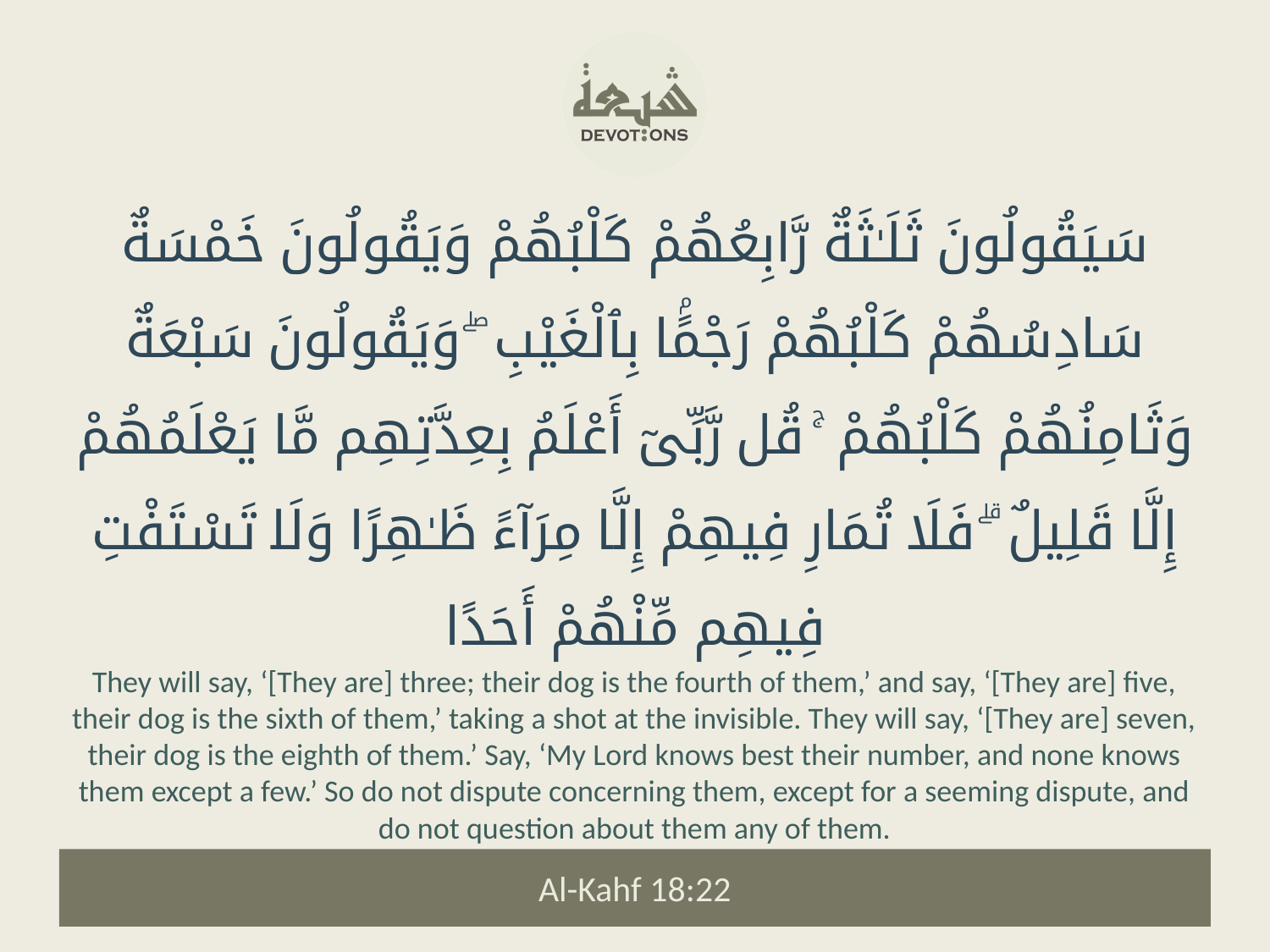

سَيَقُولُونَ ثَلَـٰثَةٌ رَّابِعُهُمْ كَلْبُهُمْ وَيَقُولُونَ خَمْسَةٌ سَادِسُهُمْ كَلْبُهُمْ رَجْمًۢا بِٱلْغَيْبِ ۖ وَيَقُولُونَ سَبْعَةٌ وَثَامِنُهُمْ كَلْبُهُمْ ۚ قُل رَّبِّىٓ أَعْلَمُ بِعِدَّتِهِم مَّا يَعْلَمُهُمْ إِلَّا قَلِيلٌ ۗ فَلَا تُمَارِ فِيهِمْ إِلَّا مِرَآءً ظَـٰهِرًا وَلَا تَسْتَفْتِ فِيهِم مِّنْهُمْ أَحَدًا
They will say, ‘[They are] three; their dog is the fourth of them,’ and say, ‘[They are] five, their dog is the sixth of them,’ taking a shot at the invisible. They will say, ‘[They are] seven, their dog is the eighth of them.’ Say, ‘My Lord knows best their number, and none knows them except a few.’ So do not dispute concerning them, except for a seeming dispute, and do not question about them any of them.
Al-Kahf 18:22